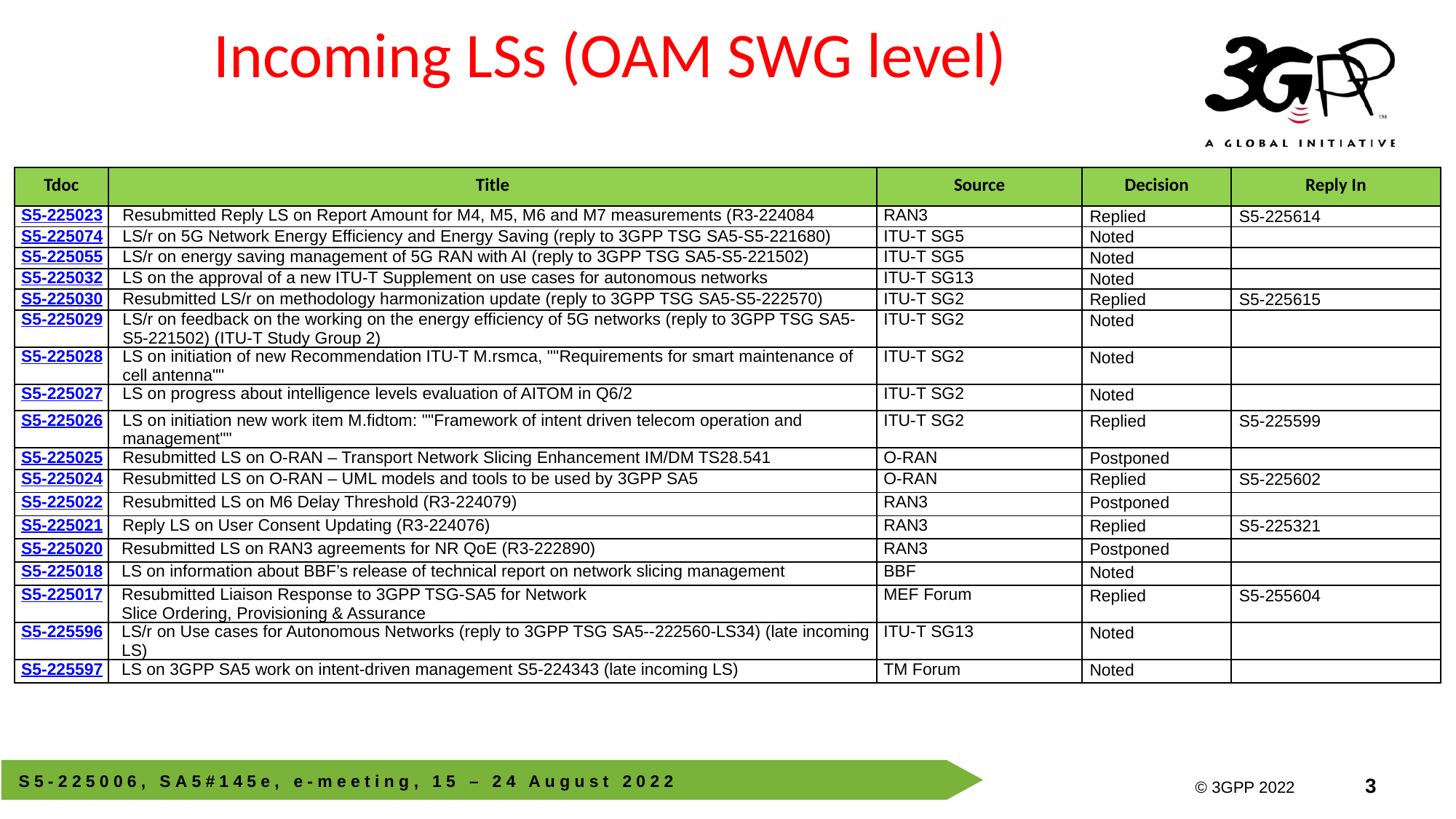

# Incoming LSs (OAM SWG level)
| Tdoc | Title | Source | Decision | Reply In |
| --- | --- | --- | --- | --- |
| S5-225023 | Resubmitted Reply LS on Report Amount for M4, M5, M6 and M7 measurements (R3-224084 | RAN3 | Replied | S5-225614 |
| S5-225074 | LS/r on 5G Network Energy Efficiency and Energy Saving (reply to 3GPP TSG SA5-S5-221680) | ITU-T SG5 | Noted |  |
| S5-225055 | LS/r on energy saving management of 5G RAN with AI (reply to 3GPP TSG SA5-S5-221502) | ITU-T SG5 | Noted |  |
| S5-225032 | LS on the approval of a new ITU-T Supplement on use cases for autonomous networks | ITU-T SG13 | Noted |  |
| S5-225030 | Resubmitted LS/r on methodology harmonization update (reply to 3GPP TSG SA5-S5-222570) | ITU-T SG2 | Replied | S5-225615 |
| S5-225029 | LS/r on feedback on the working on the energy efficiency of 5G networks (reply to 3GPP TSG SA5-S5-221502) (ITU-T Study Group 2) | ITU-T SG2 | Noted |  |
| S5-225028 | LS on initiation of new Recommendation ITU-T M.rsmca, ""Requirements for smart maintenance of cell antenna"" | ITU-T SG2 | Noted |  |
| S5-225027 | LS on progress about intelligence levels evaluation of AITOM in Q6/2 | ITU-T SG2 | Noted |  |
| S5-225026 | LS on initiation new work item M.fidtom: ""Framework of intent driven telecom operation and management"" | ITU-T SG2 | Replied | S5-225599 |
| S5-225025 | Resubmitted LS on O-RAN – Transport Network Slicing Enhancement IM/DM TS28.541 | O-RAN | Postponed |  |
| S5-225024 | Resubmitted LS on O-RAN – UML models and tools to be used by 3GPP SA5 | O-RAN | Replied | S5-225602 |
| S5-225022 | Resubmitted LS on M6 Delay Threshold (R3-224079) | RAN3 | Postponed |  |
| S5-225021 | Reply LS on User Consent Updating (R3-224076) | RAN3 | Replied | S5-225321 |
| S5-225020 | Resubmitted LS on RAN3 agreements for NR QoE (R3-222890) | RAN3 | Postponed |  |
| S5-225018 | LS on information about BBF’s release of technical report on network slicing management | BBF | Noted |  |
| S5-225017 | Resubmitted Liaison Response to 3GPP TSG-SA5 for Network Slice Ordering, Provisioning & Assurance | MEF Forum | Replied | S5-255604 |
| S5-225596 | LS/r on Use cases for Autonomous Networks (reply to 3GPP TSG SA5--222560-LS34) (late incoming LS) | ITU-T SG13 | Noted |  |
| S5-225597 | LS on 3GPP SA5 work on intent-driven management S5-224343 (late incoming LS) | TM Forum | Noted |  |